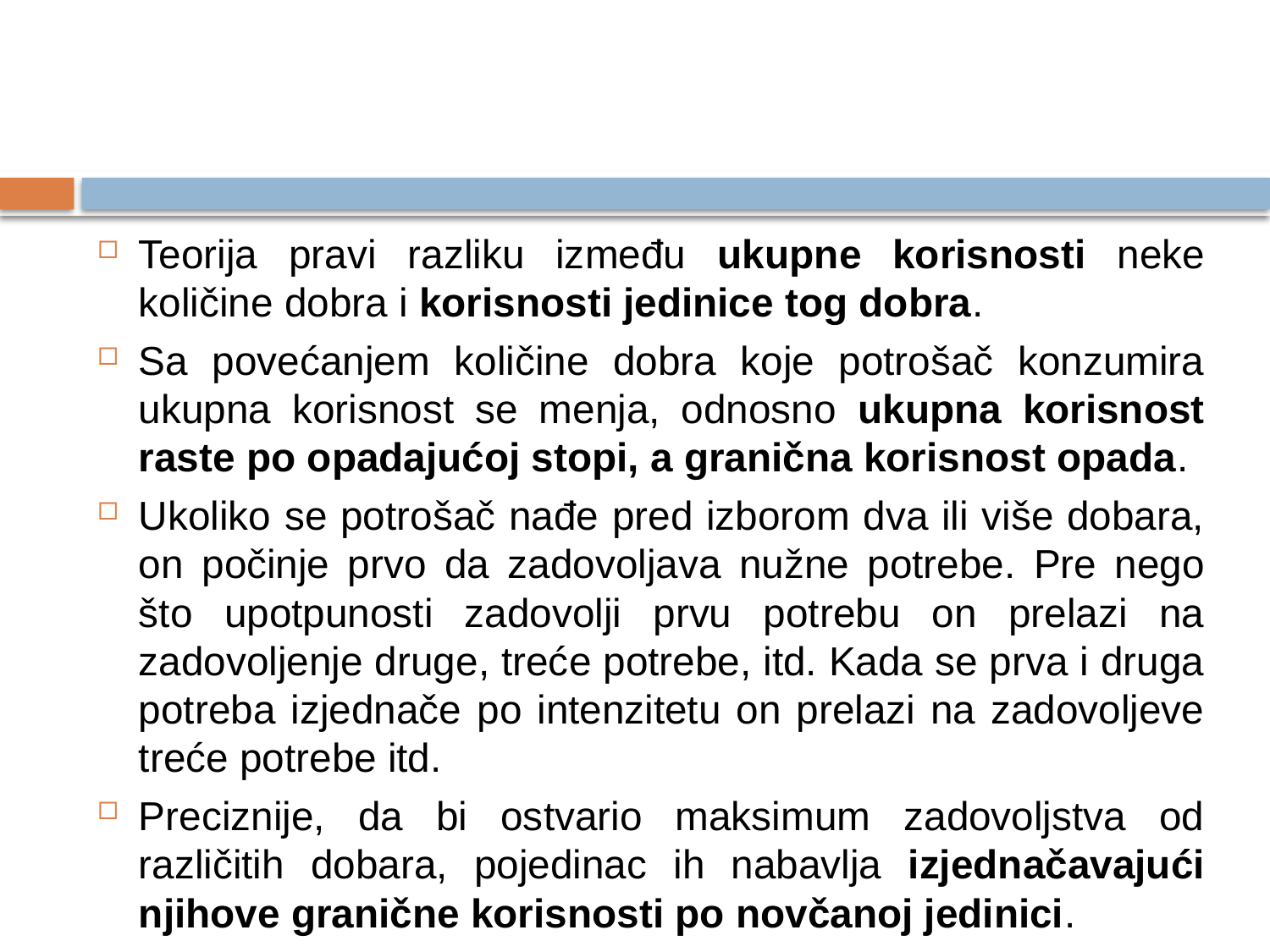

#
Teorija pravi razliku između ukupne korisnosti neke količine dobra i korisnosti jedinice tog dobra.
Sa povećanjem količine dobra koje potrošač konzumira ukupna korisnost se menja, odnosno ukupna korisnost raste po opadajućoj stopi, a granična korisnost opada.
Ukoliko se potrošač nađe pred izborom dva ili više dobara, on počinje prvo da zadovoljava nužne potrebe. Pre nego što upotpunosti zadovolji prvu potrebu on prelazi na zadovoljenje druge, treće potrebe, itd. Kada se prva i druga potreba izjednače po intenzitetu on prelazi na zadovoljeve treće potrebe itd.
Preciznije, da bi ostvario maksimum zadovoljstva od različitih dobara, pojedinac ih nabavlja izjednačavajući njihove granične korisnosti po novčanoj jedinici.